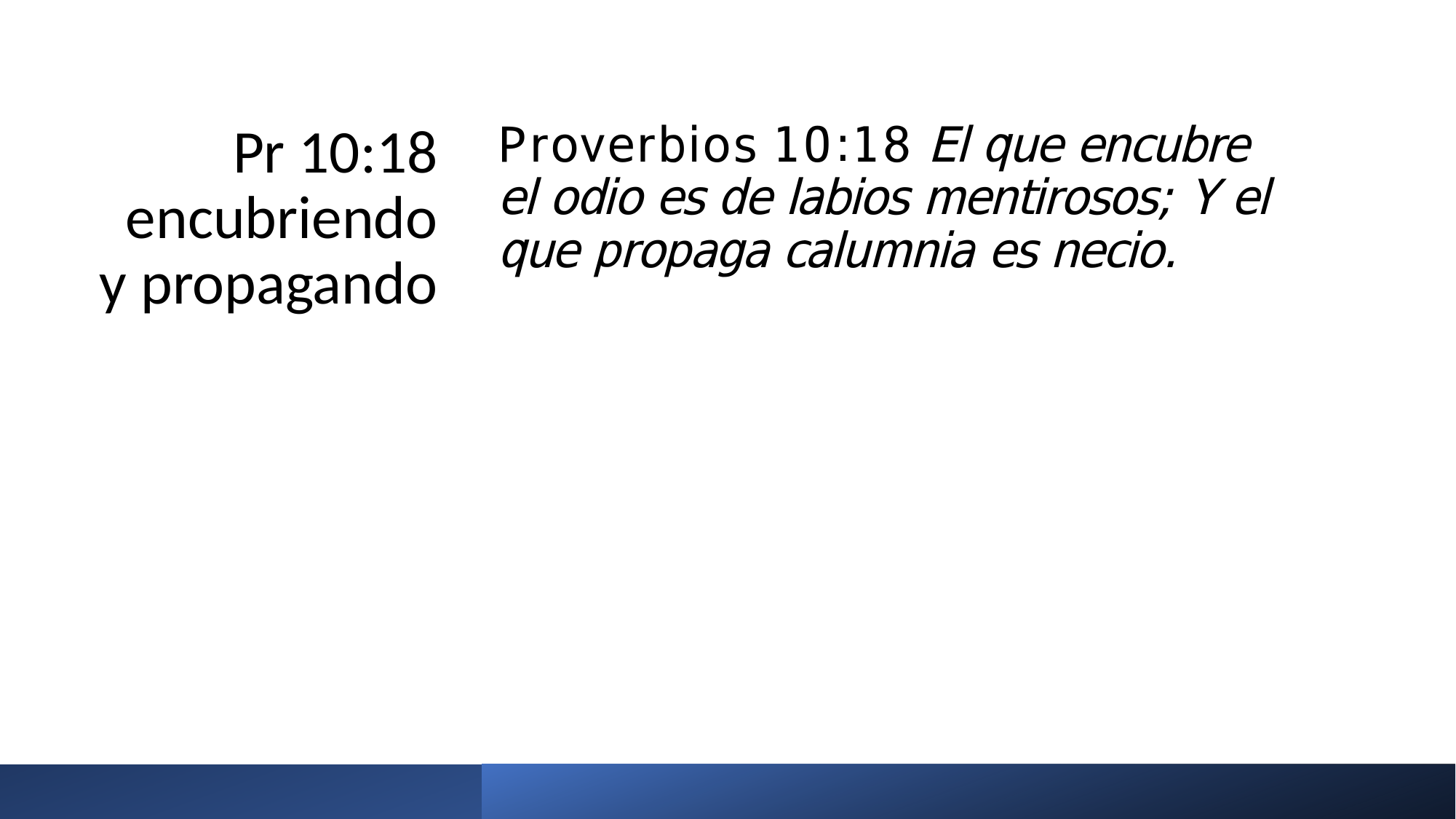

# Pr 10:18 encubriendo y propagando
Proverbios 10:18 El que encubre el odio es de labios mentirosos; Y el que propaga calumnia es necio.